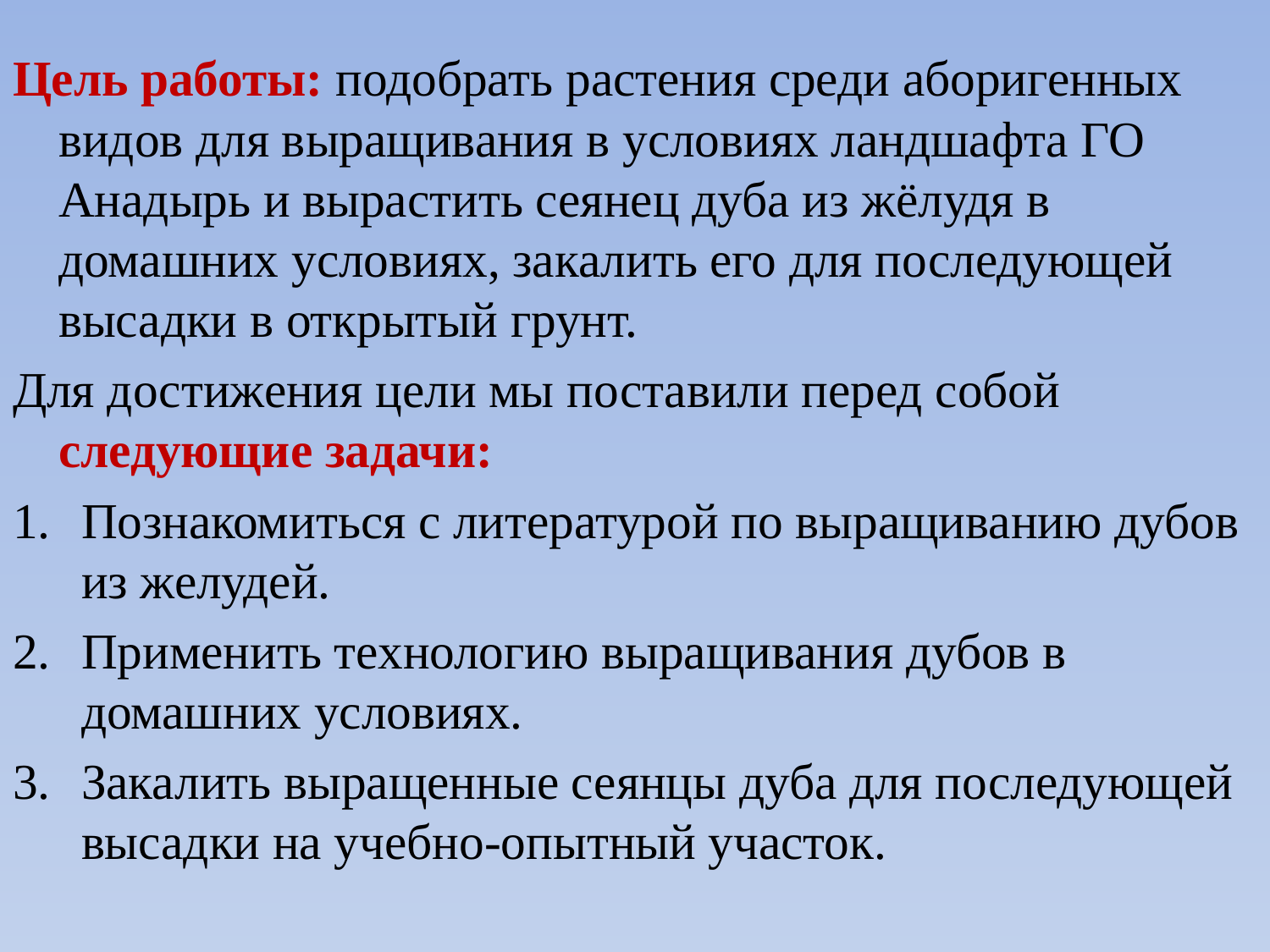

Цель работы: подобрать растения среди аборигенных видов для выращивания в условиях ландшафта ГО Анадырь и вырастить сеянец дуба из жёлудя в домашних условиях, закалить его для последующей высадки в открытый грунт.
Для достижения цели мы поставили перед собой следующие задачи:
Познакомиться с литературой по выращиванию дубов из желудей.
Применить технологию выращивания дубов в домашних условиях.
Закалить выращенные сеянцы дуба для последующей высадки на учебно-опытный участок.